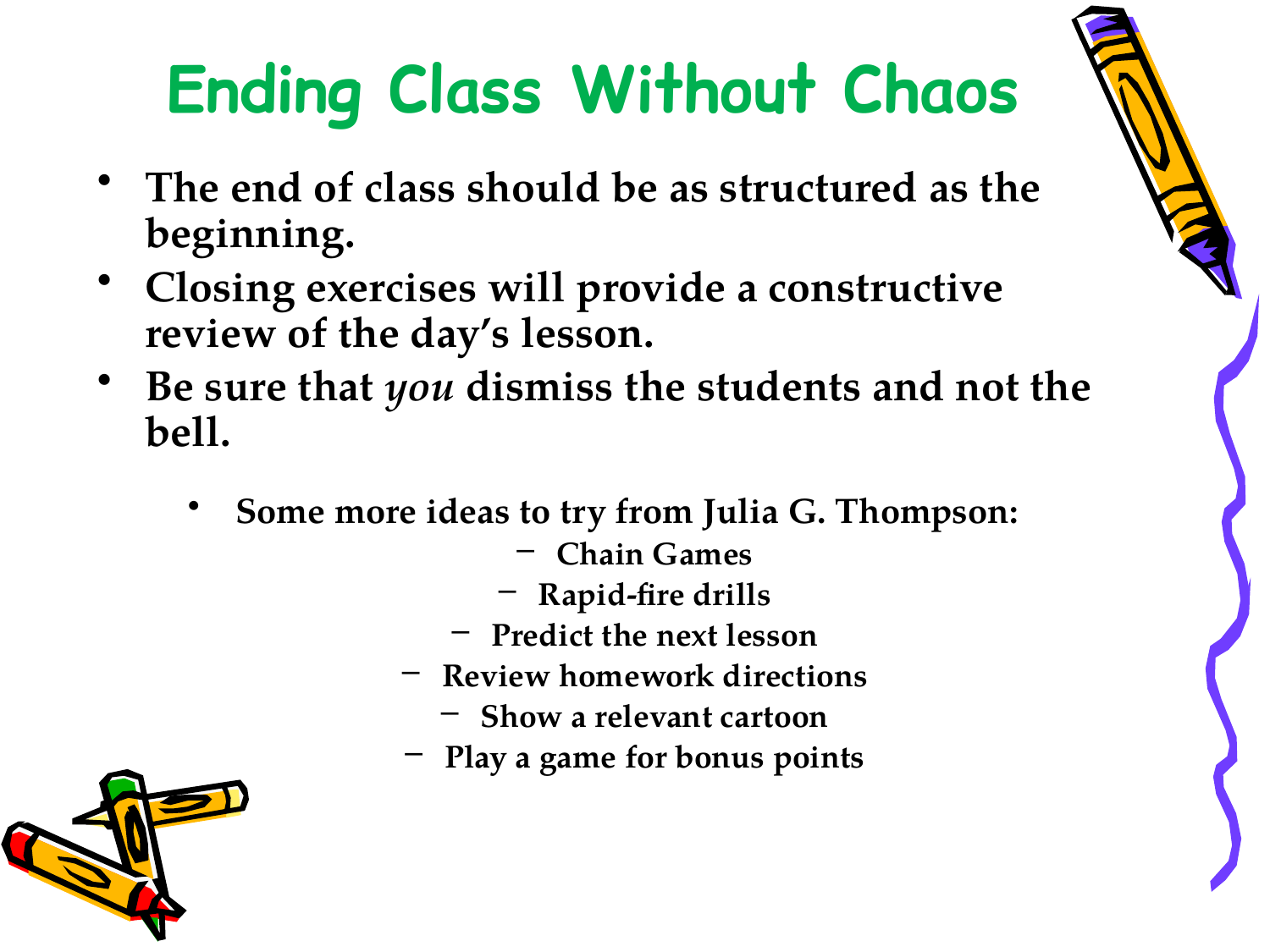

# Ending Class Without Chaos
The end of class should be as structured as the beginning.
Closing exercises will provide a constructive review of the day’s lesson.
Be sure that you dismiss the students and not the bell.
Some more ideas to try from Julia G. Thompson:
Chain Games
Rapid-fire drills
Predict the next lesson
Review homework directions
Show a relevant cartoon
Play a game for bonus points